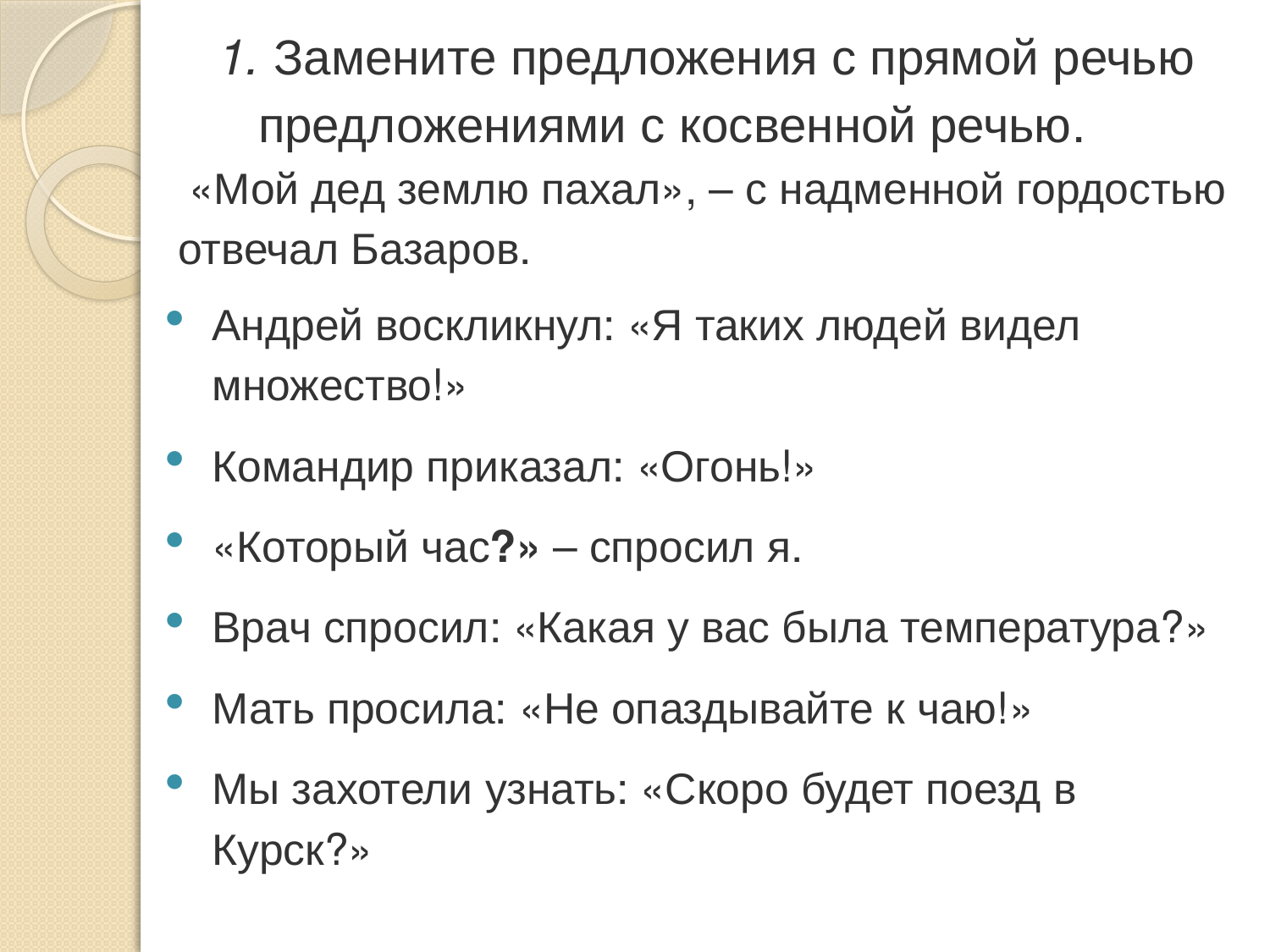

# 1. Замените предложения с прямой речью предложениями с косвенной речью.
 «Мой дед землю пахал», – с надменной гордостью отвечал Базаров.
Андрей воскликнул: «Я таких людей видел множество!»
Командир приказал: «Огонь!»
«Который час?» – спросил я.
Врач спросил: «Какая у вас была температура?»
Мать просила: «Не опаздывайте к чаю!»
Мы захотели узнать: «Скоро будет поезд в Курск?»